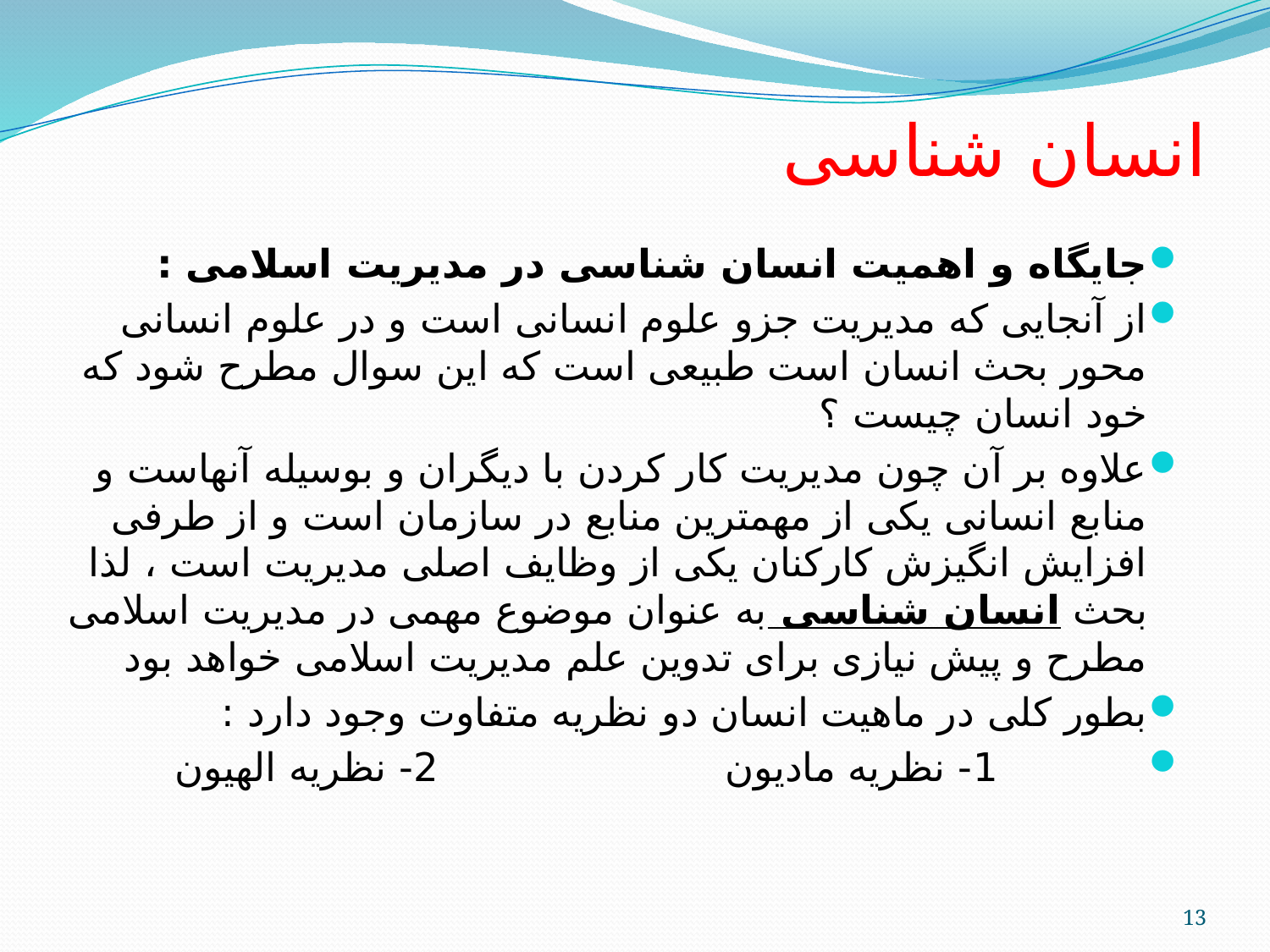

# انسان شناسی
جایگاه و اهمیت انسان شناسی در مدیریت اسلامی :
از آنجایی که مدیریت جزو علوم انسانی است و در علوم انسانی محور بحث انسان است طبیعی است که این سوال مطرح شود که خود انسان چیست ؟
علاوه بر آن چون مدیریت کار کردن با دیگران و بوسیله آنهاست و منابع انسانی یکی از مهمترین منابع در سازمان است و از طرفی افزایش انگیزش کارکنان یکی از وظایف اصلی مدیریت است ، لذا بحث انسان شناسی به عنوان موضوع مهمی در مدیریت اسلامی مطرح و پیش نیازی برای تدوین علم مدیریت اسلامی خواهد بود
بطور کلی در ماهیت انسان دو نظریه متفاوت وجود دارد :
            1- نظریه مادیون                       2- نظریه الهیون
13